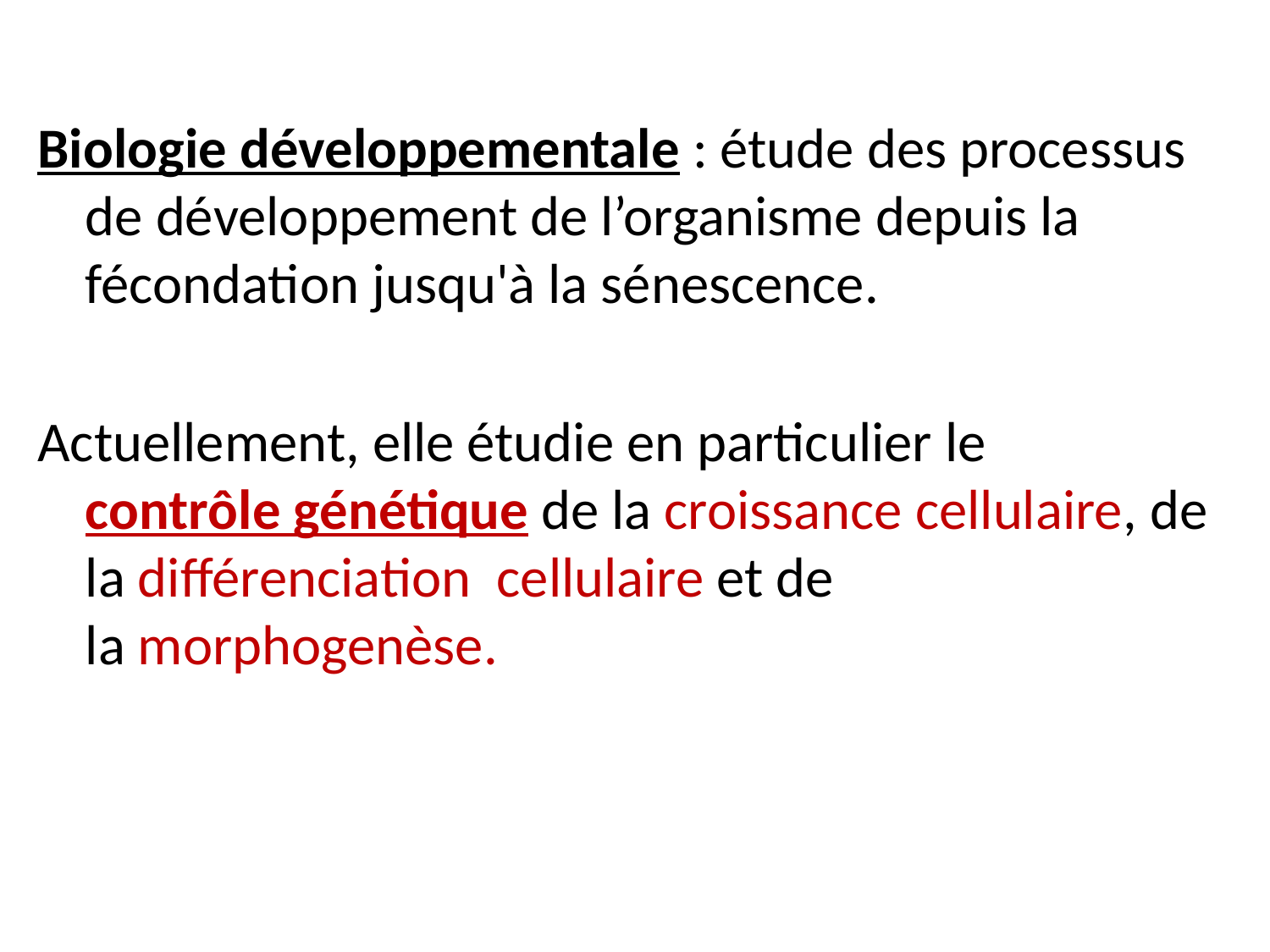

Biologie développementale : étude des processus de développement de l’organisme depuis la fécondation jusqu'à la sénescence.

Actuellement, elle étudie en particulier le contrôle génétique de la croissance cellulaire, de la différenciation  cellulaire et de la morphogenèse.